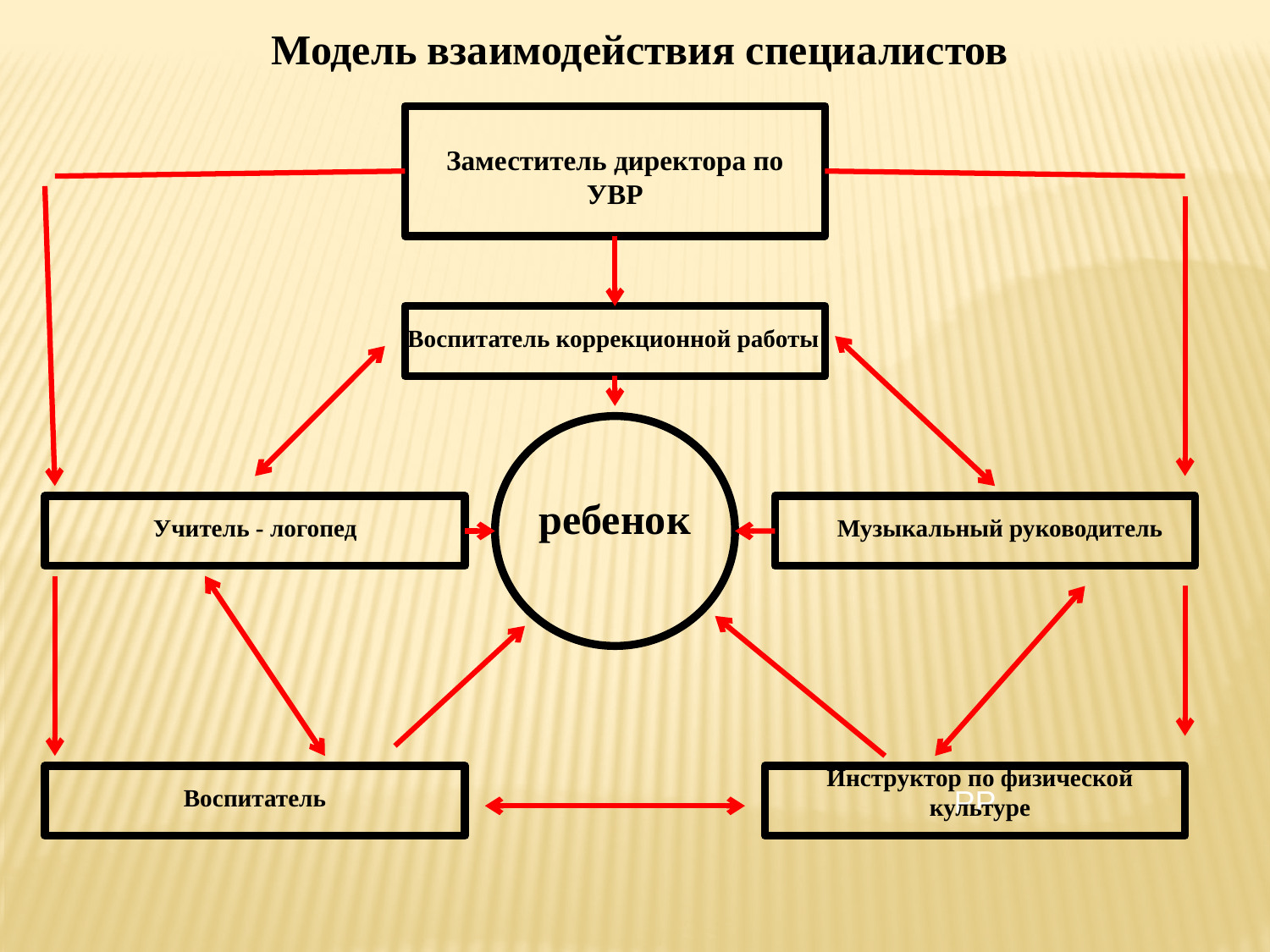

Модель взаимодействия специалистов

Заместитель директора по УВР

Воспитатель коррекционной работы

ребенок

Учитель - логопед
Музыкальный руководитель
Инструктор по физической культуре

РР
Воспитатель